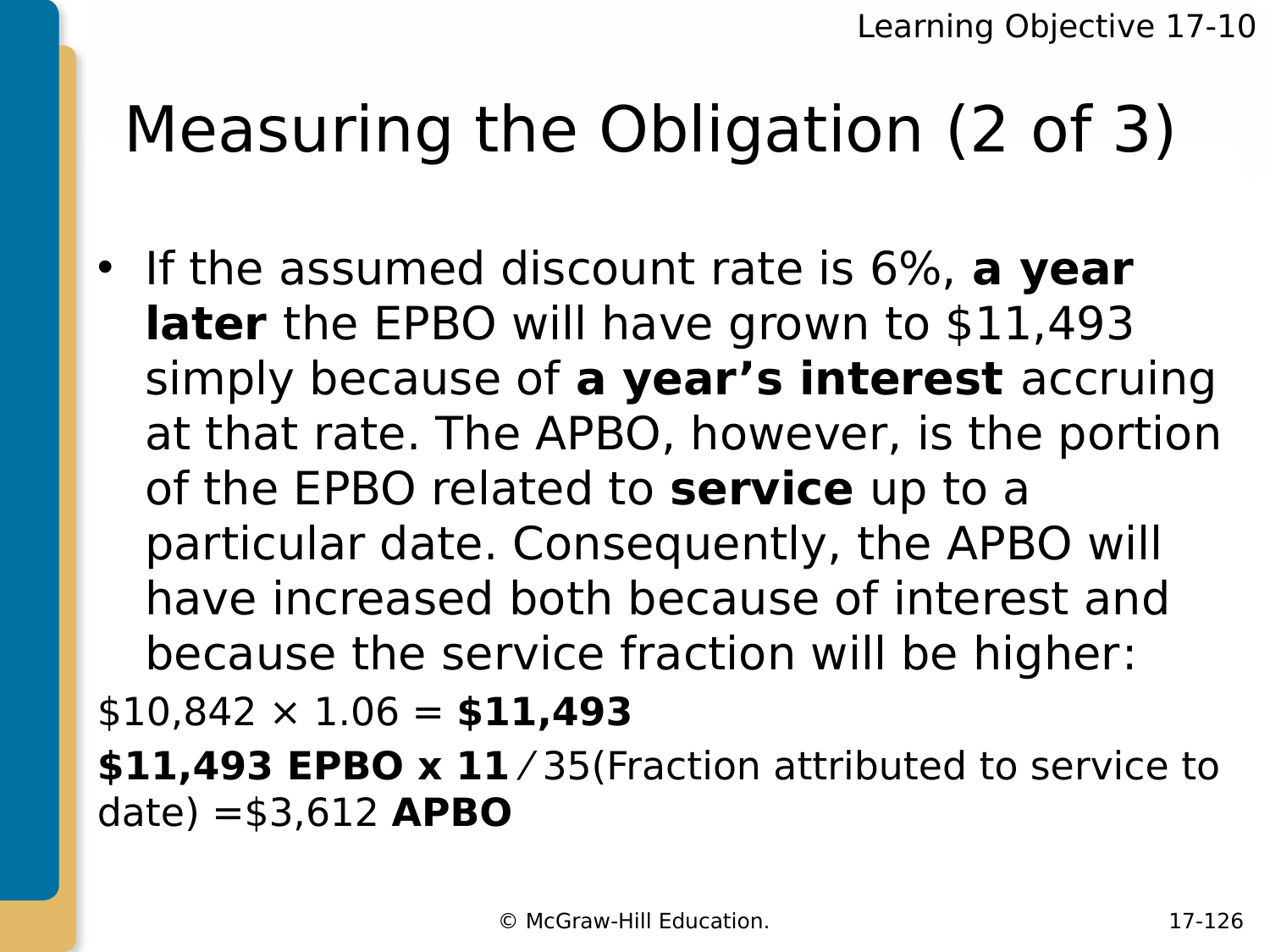

Learning Objective 17-10
# Measuring the Obligation (2 of 3)
If the assumed discount rate is 6%, a year later the EPBO will have grown to $11,493 simply because of a year’s interest accruing at that rate. The APBO, however, is the portion of the EPBO related to service up to a particular date. Consequently, the APBO will have increased both because of interest and because the service fraction will be higher:
$10,842 × 1.06 = $11,493
$11,493 EPBO x 11 ⁄ 35(Fraction attributed to service to date) =$3,612 APBO